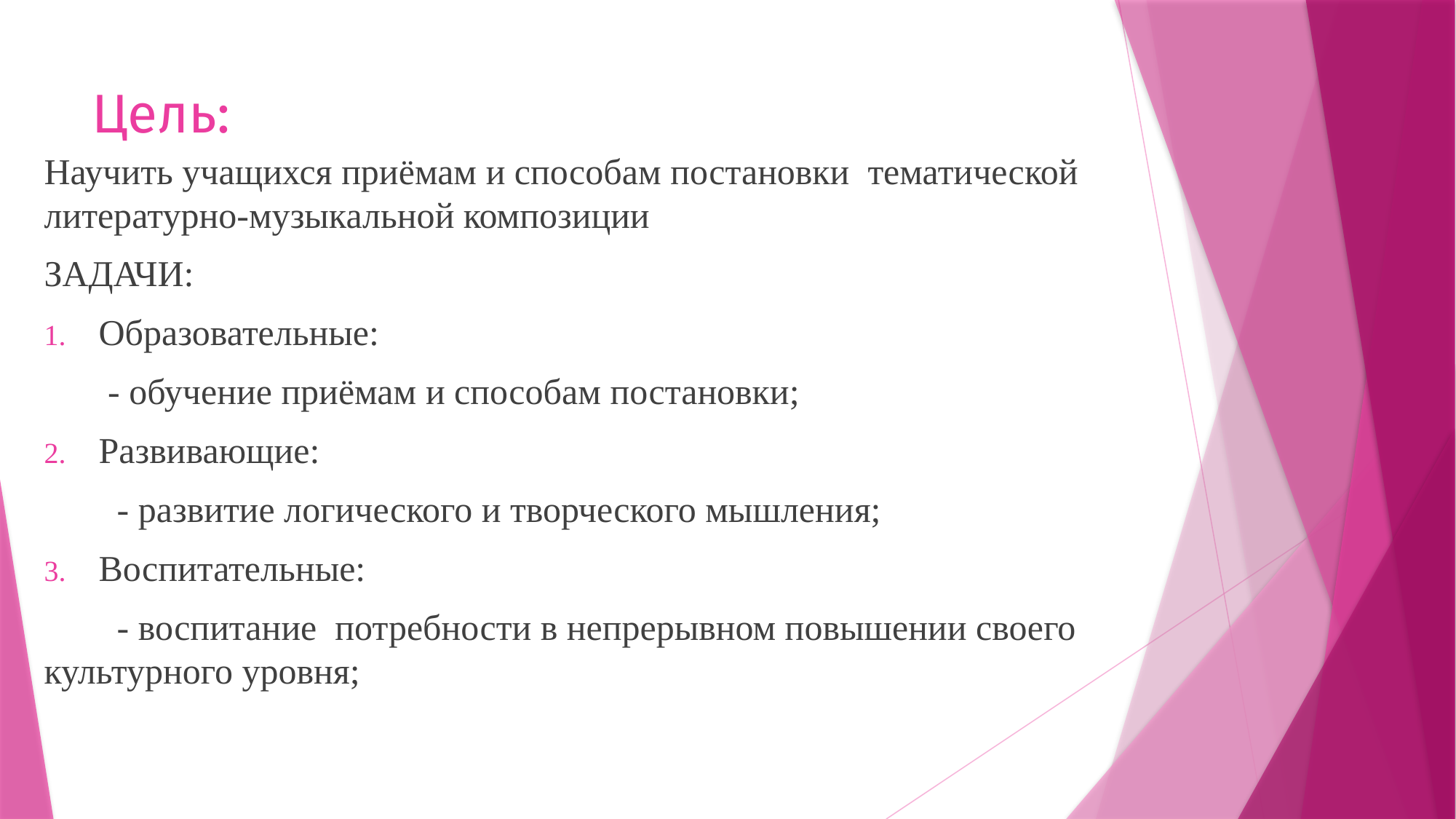

# Цель:
Научить учащихся приёмам и способам постановки  тематической  литературно-музыкальной композиции
ЗАДАЧИ:
Образовательные:
       - обучение приёмам и способам постановки;
Развивающие:
        - развитие логического и творческого мышления;
Воспитательные:
        - воспитание  потребности в непрерывном повышении своего культурного уровня;